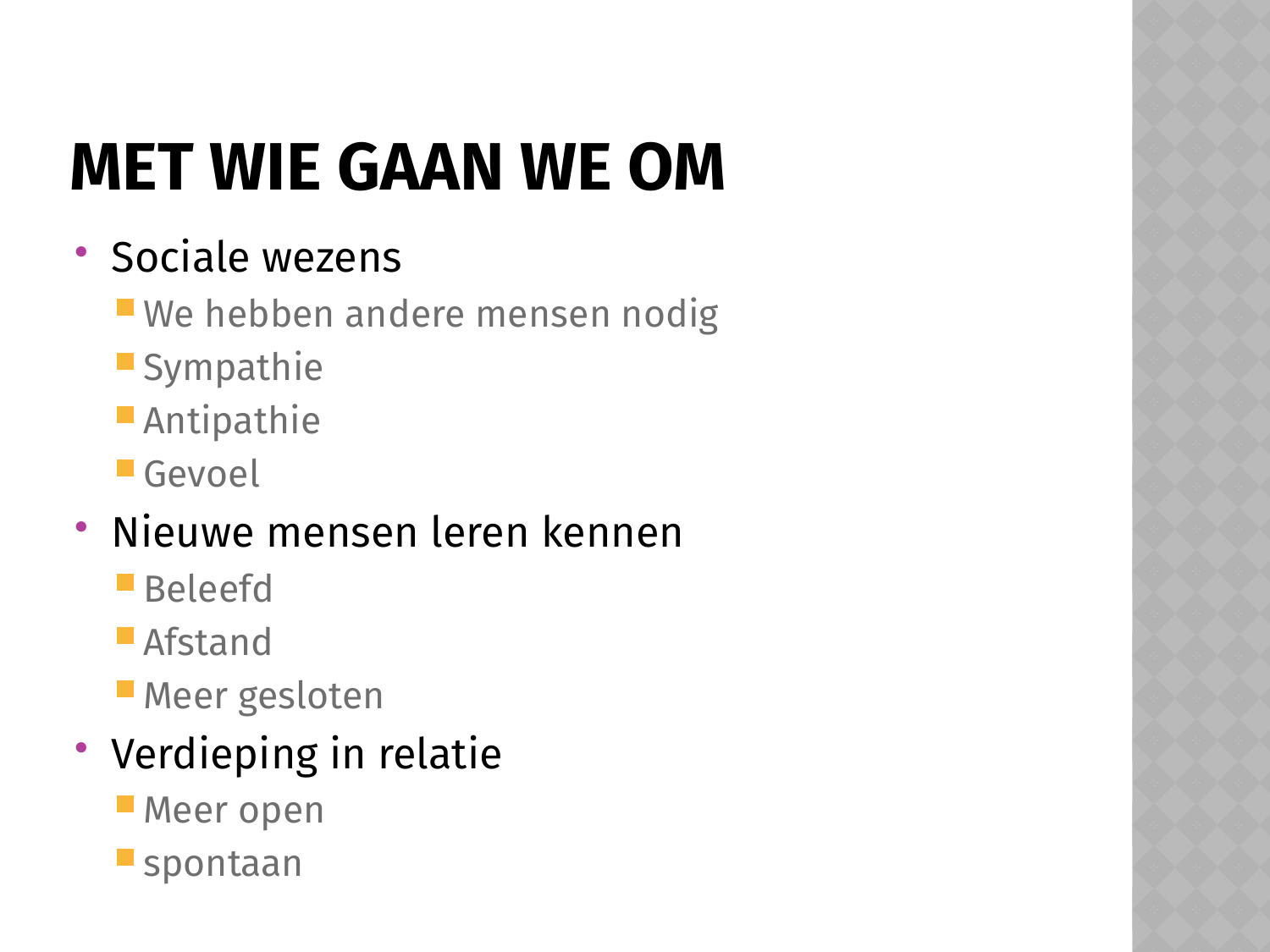

# Met wie gaan we om
Sociale wezens
We hebben andere mensen nodig
Sympathie
Antipathie
Gevoel
Nieuwe mensen leren kennen
Beleefd
Afstand
Meer gesloten
Verdieping in relatie
Meer open
spontaan